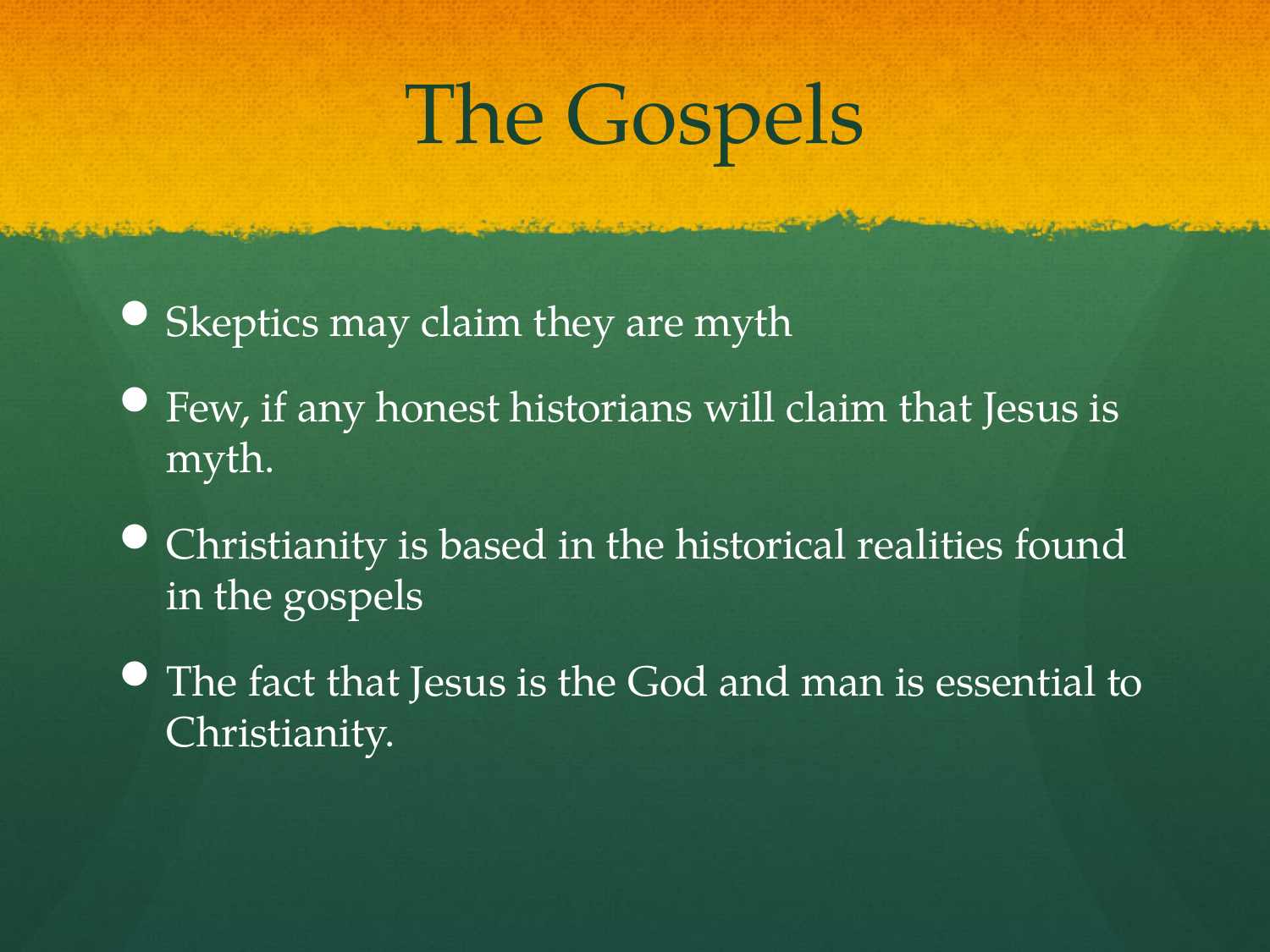

# The Gospels
Skeptics may claim they are myth
Few, if any honest historians will claim that Jesus is myth.
Christianity is based in the historical realities found in the gospels
The fact that Jesus is the God and man is essential to Christianity.